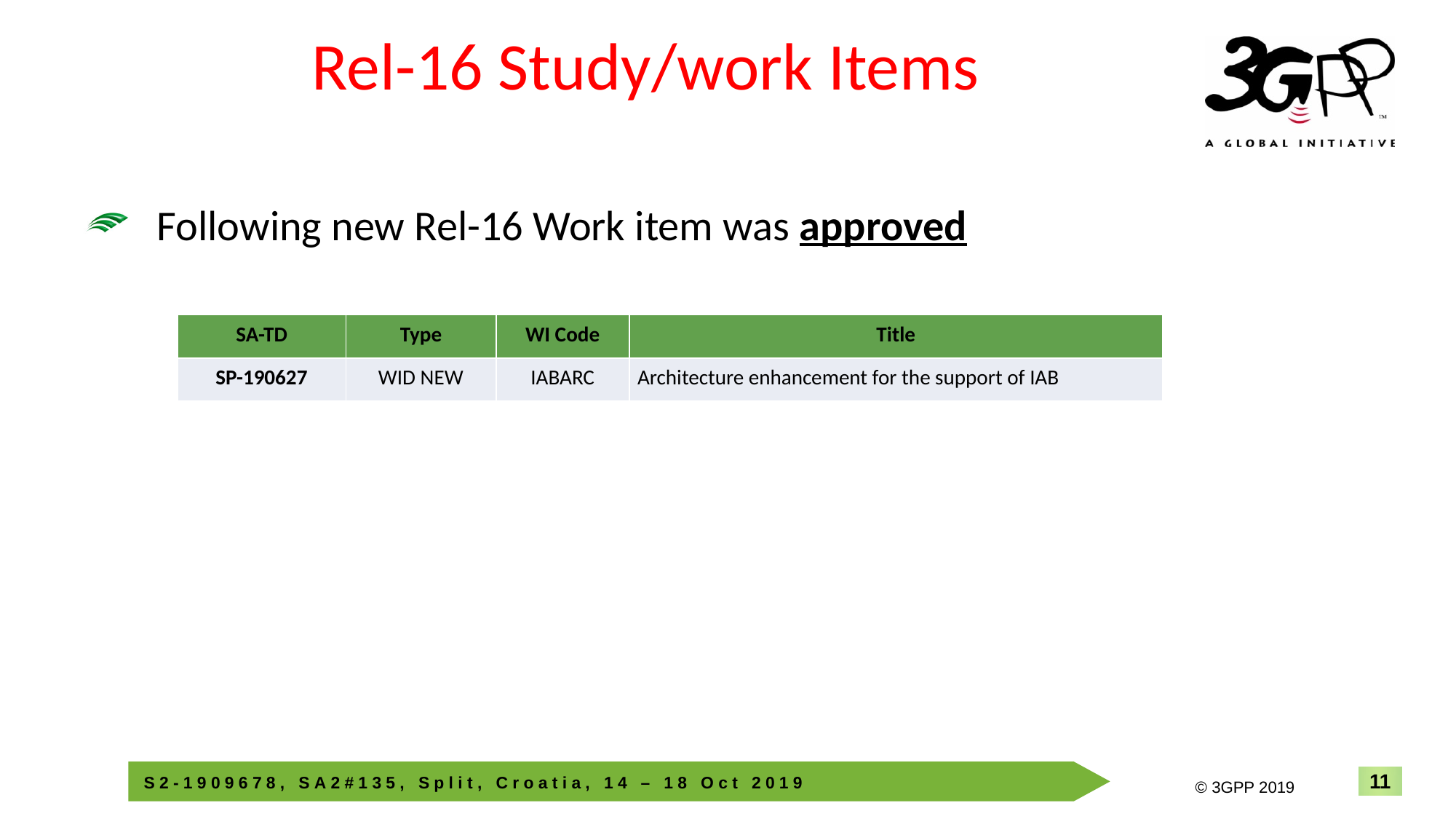

11
INTEL CONFIDENTIAL
# Rel-16 Study/work Items
Following new Rel-16 Work item was approved

| SA-TD | Type | WI Code | Title |
| --- | --- | --- | --- |
| SP-190627 | WID NEW | IABARC | Architecture enhancement for the support of IAB |